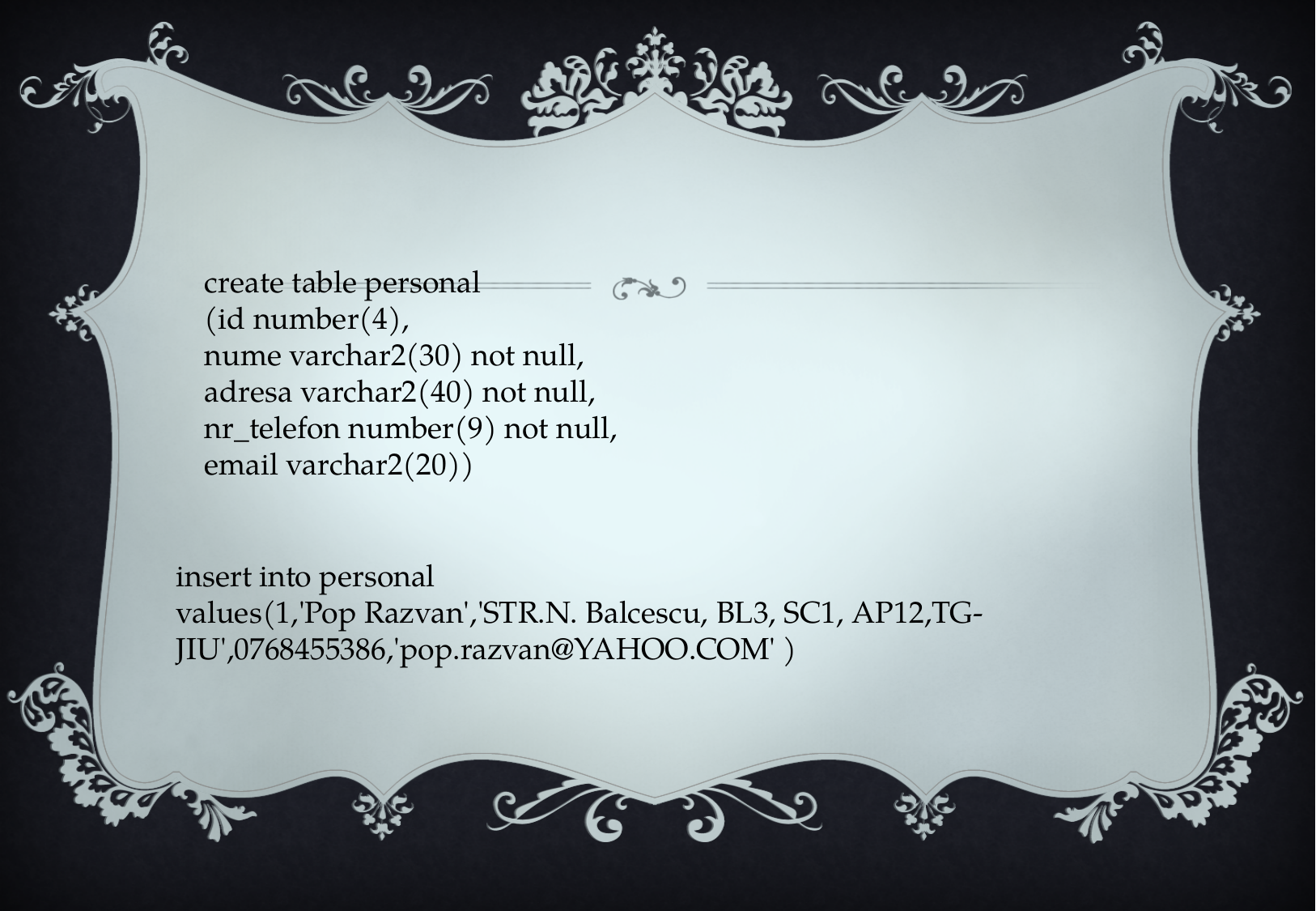

create table personal
(id number(4),
nume varchar2(30) not null,
adresa varchar2(40) not null,
nr_telefon number(9) not null,
email varchar2(20))
insert into personal
values(1,'Pop Razvan','STR.N. Balcescu, BL3, SC1, AP12,TG-JIU',0768455386,'pop.razvan@YAHOO.COM' )